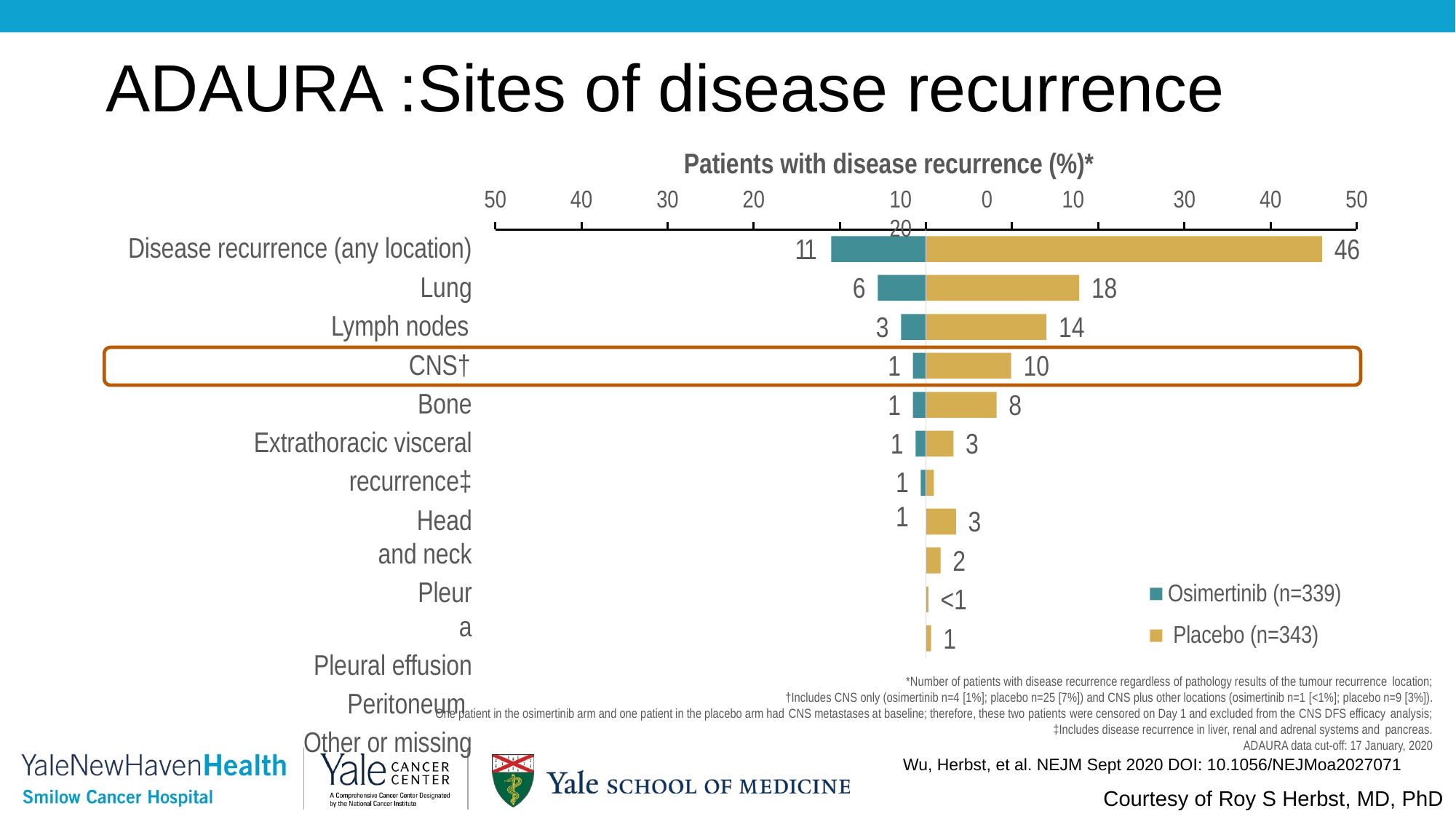

ADAURA :Sites of disease recurrence
Patients with disease recurrence (%)*
20	10	0	10	20
50
40
30
30
40
50

Disease recurrence (any location)
Lung
11
46
6
18
Lymph nodes
3
14
CNS†
1
10

Bone  Extrathoracic visceral recurrence‡
Head and neck
Pleura
Pleural effusion  Peritoneum  Other or missing
1
1
1	1
8
3
3
2
Osimertinib (n=339)  Placebo (n=343)
<1
1

*Number of patients with disease recurrence regardless of pathology results of the tumour recurrence location;
†Includes CNS only (osimertinib n=4 [1%]; placebo n=25 [7%]) and CNS plus other locations (osimertinib n=1 [<1%]; placebo n=9 [3%]).
One patient in the osimertinib arm and one patient in the placebo arm had CNS metastases at baseline; therefore, these two patients were censored on Day 1 and excluded from the CNS DFS efficacy analysis;
‡Includes disease recurrence in liver, renal and adrenal systems and pancreas.
ADAURA data cut-off: 17 January, 2020
Wu, Herbst, et al. NEJM Sept 2020 DOI: 10.1056/NEJMoa2027071
Courtesy of Roy S Herbst, MD, PhD